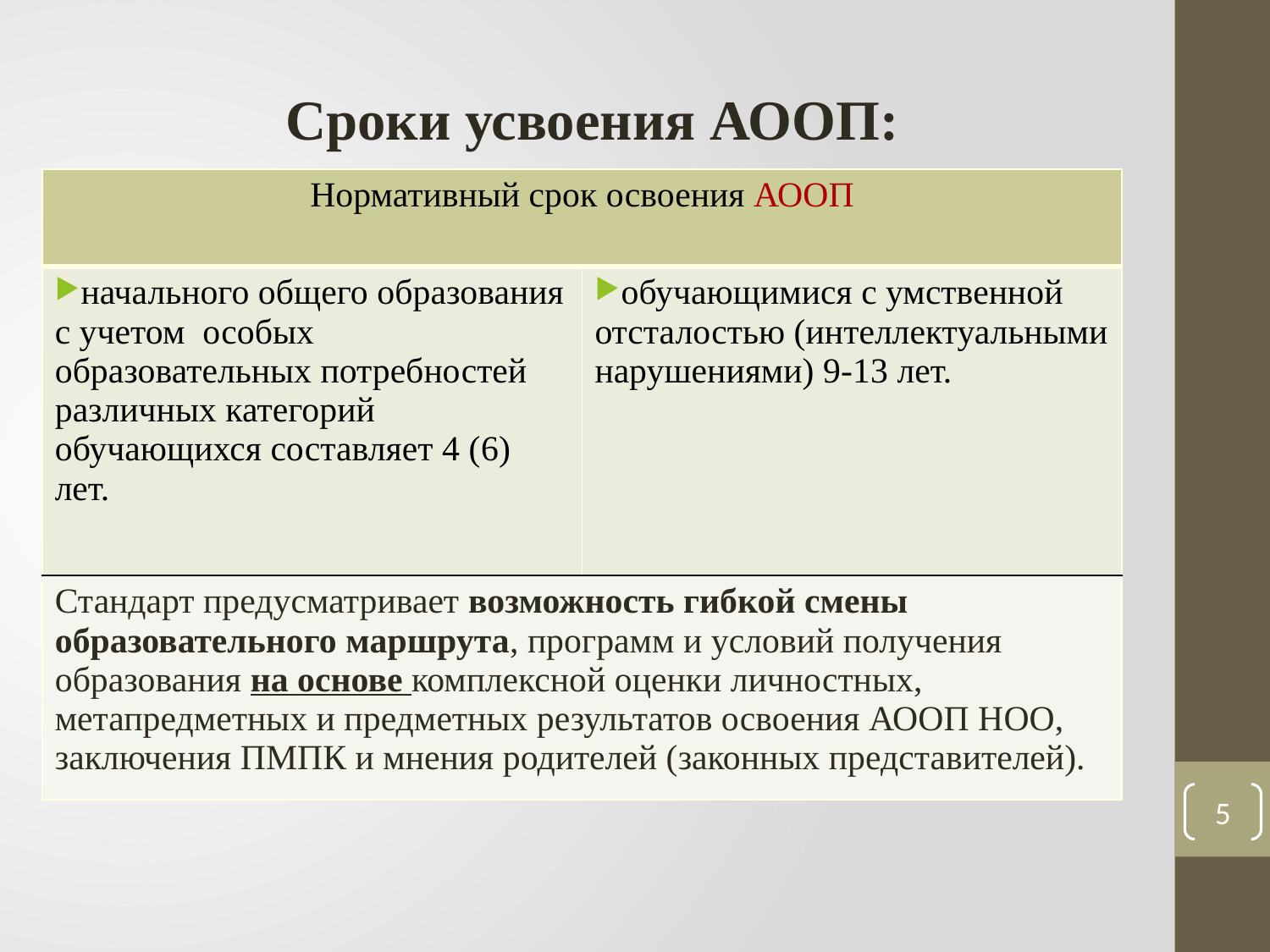

# Сроки усвоения АООП:
| Нормативный срок освоения АООП |  |
| --- | --- |
| начального общего образования с учетом особых образовательных потребностей различных категорий обучающихся составляет 4 (6) лет. | обучающимися с умственной отсталостью (интеллектуальными нарушениями) 9-13 лет. |
| Стандарт предусматривает возможность гибкой смены образовательного маршрута, программ и условий получения образования на основе комплексной оценки личностных, метапредметных и предметных результатов освоения АООП НОО, заключения ПМПК и мнения родителей (законных представителей). |  |
5